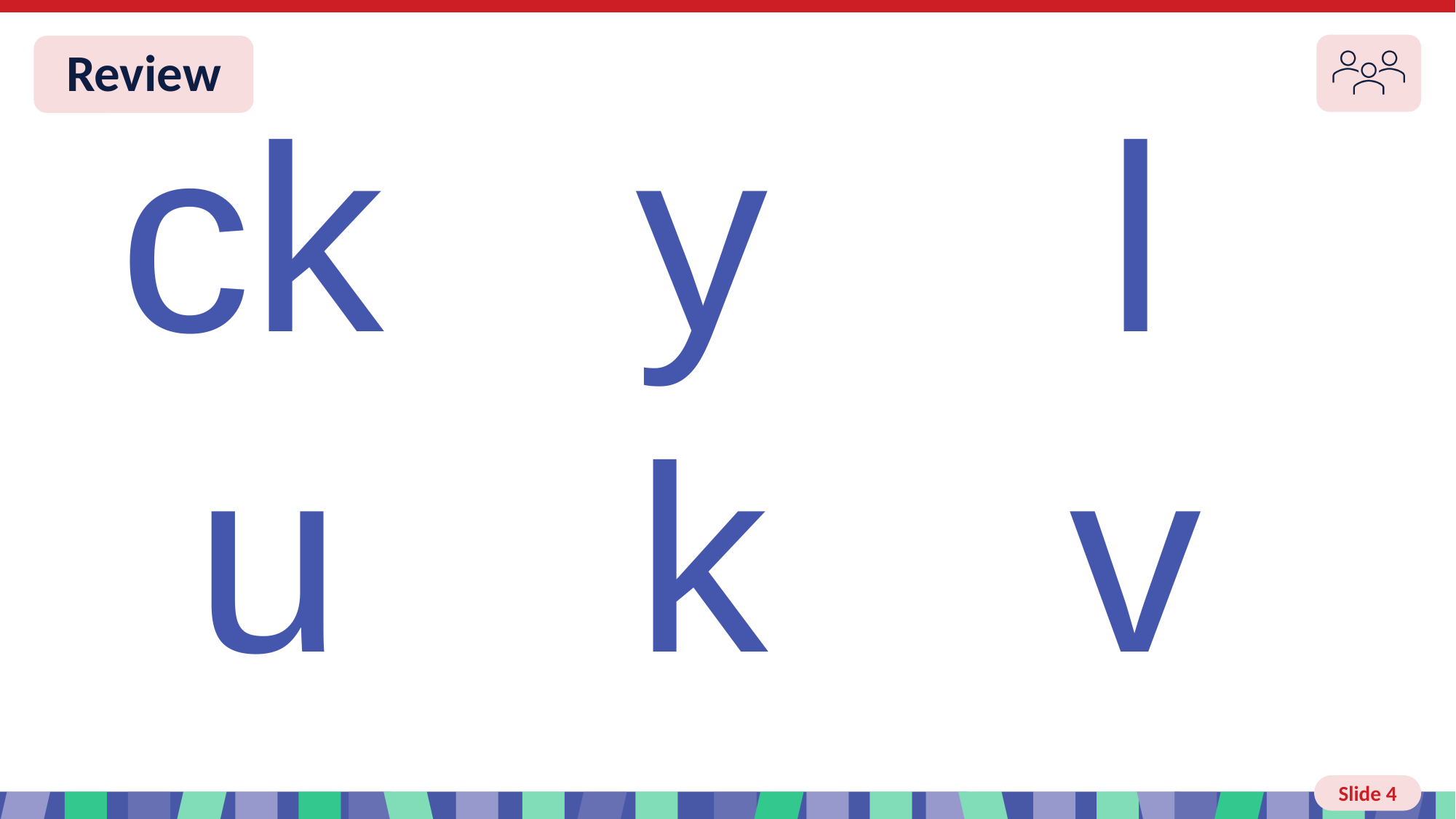

# Slide 4 Review
ck
y
l
u
k
v